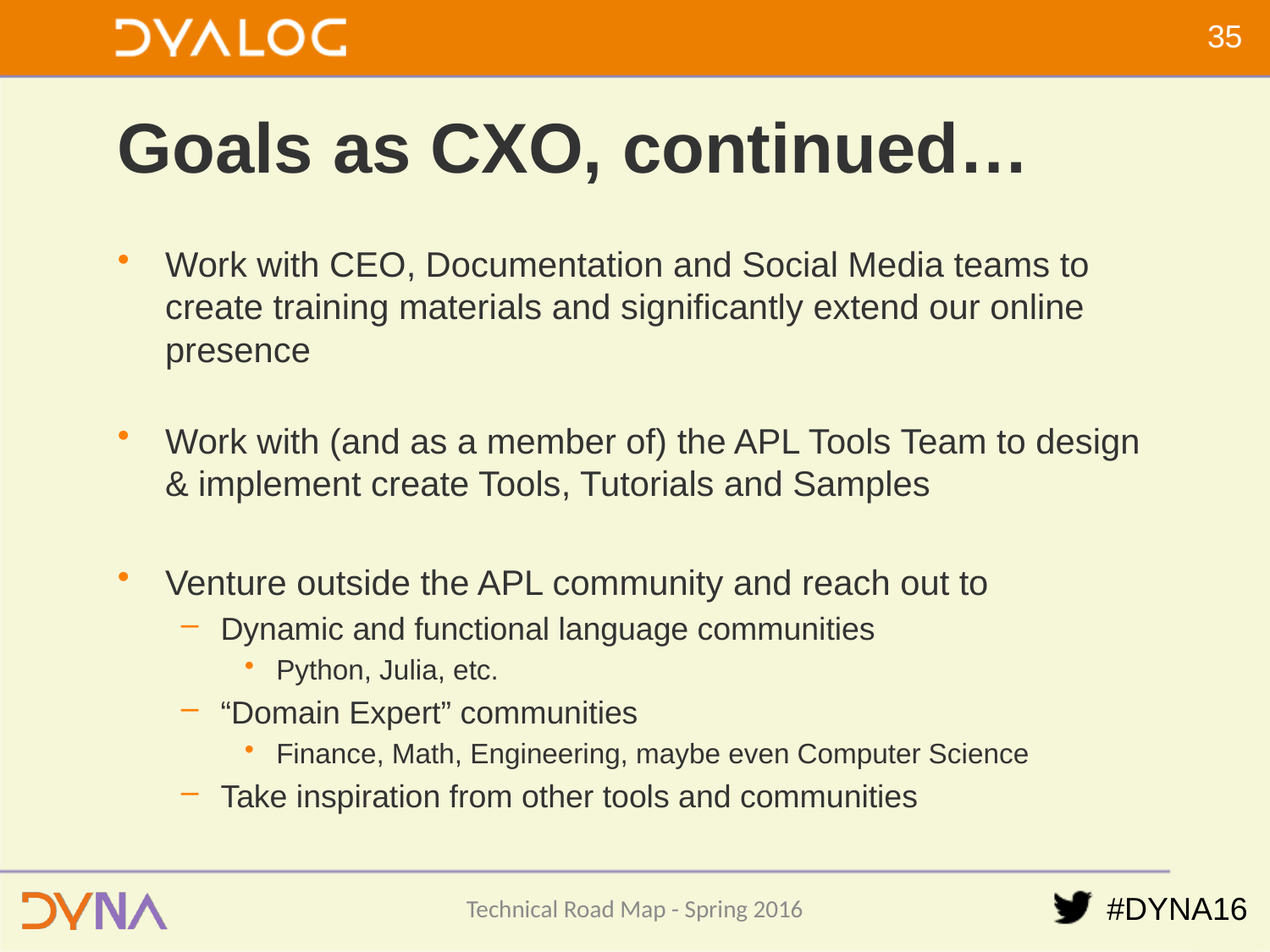

35
# Goals as CXO, continued…
Work with CEO, Documentation and Social Media teams to create training materials and significantly extend our online presence
Work with (and as a member of) the APL Tools Team to design & implement create Tools, Tutorials and Samples

Venture outside the APL community and reach out to
Dynamic and functional language communities
Python, Julia, etc.
“Domain Expert” communities
Finance, Math, Engineering, maybe even Computer Science
Take inspiration from other tools and communities
Technical Road Map - Spring 2016